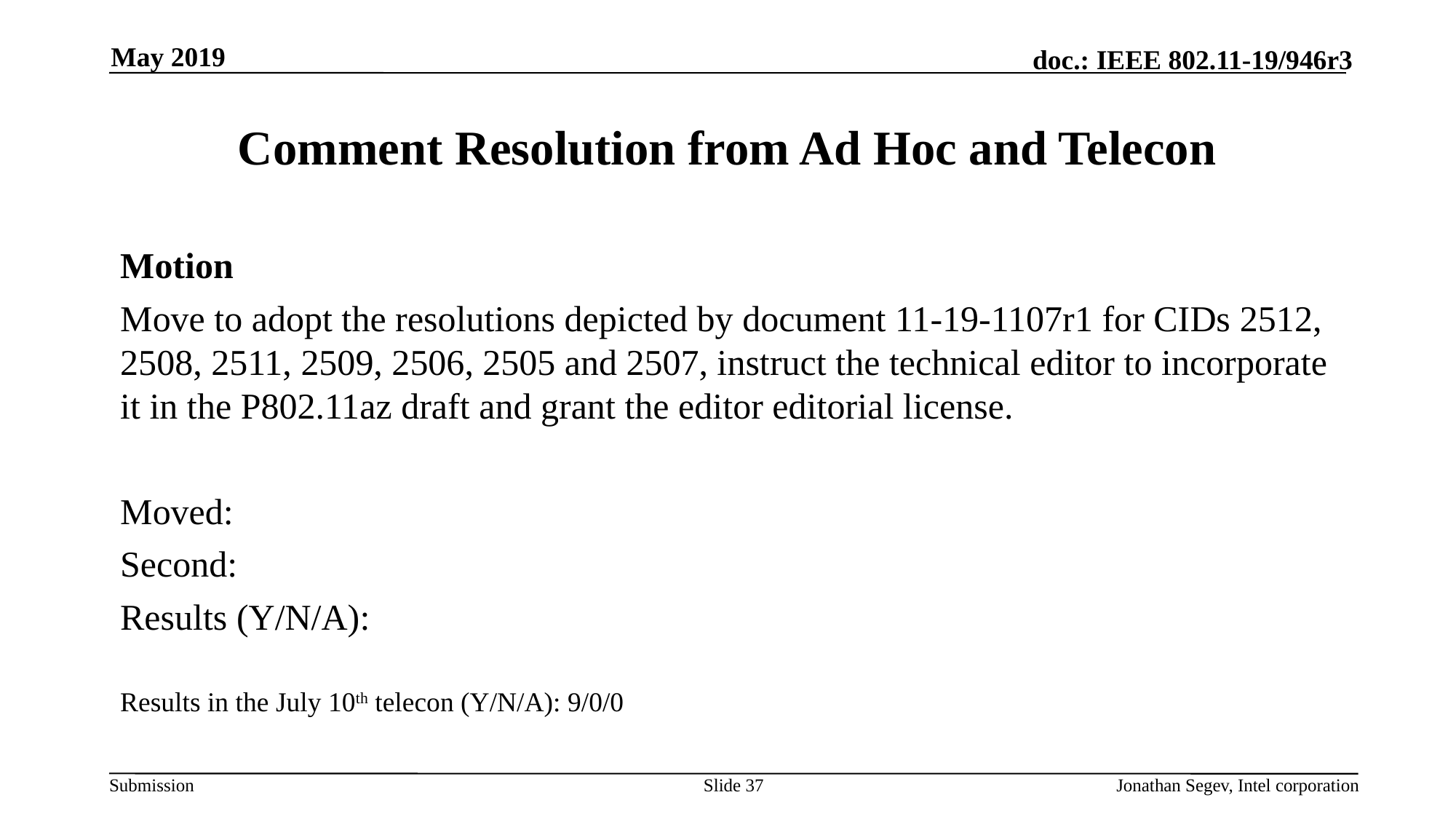

May 2019
# Comment Resolution from Ad Hoc and Telecon
Motion
Move to adopt the resolutions depicted by document 11-19-1107r1 for CIDs 2512, 2508, 2511, 2509, 2506, 2505 and 2507, instruct the technical editor to incorporate it in the P802.11az draft and grant the editor editorial license.

Moved:
Second:
Results (Y/N/A):

Results in the July 10th telecon (Y/N/A): 9/0/0

Slide 37
Jonathan Segev, Intel corporation